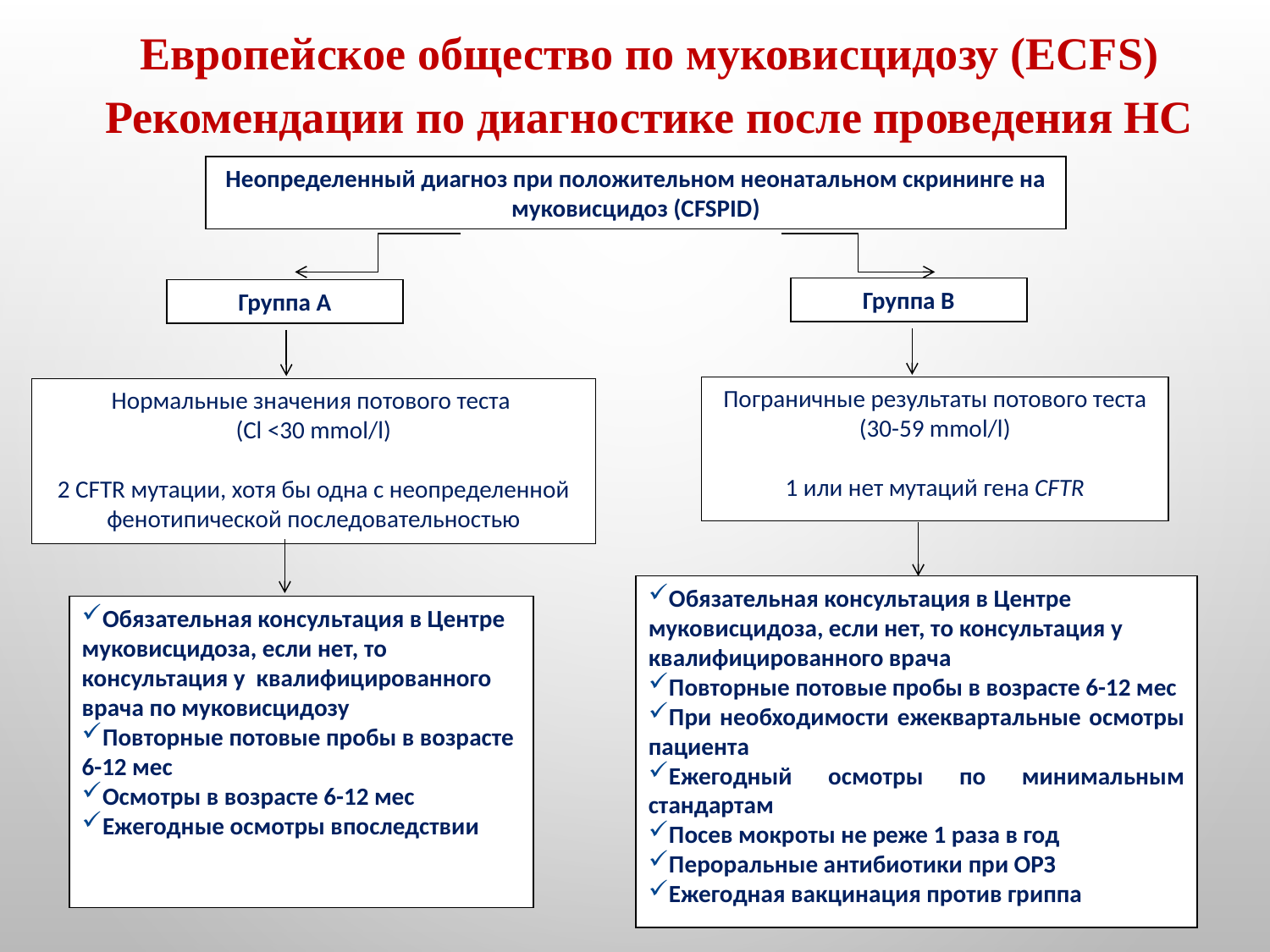

Европейское общество по муковисцидозу (ECFS) Рекомендации по диагностике после проведения НС
Неопределенный диагноз при положительном неонатальном скрининге на муковисцидоз (CFSPID)
Группа B
Группа A
Пограничные результаты потового теста (30-59 mmol/l)

1 или нет мутаций гена CFTR
Нормальные значения потового теста
(Cl <30 mmol/l)

2 CFTR мутации, хотя бы одна с неопределенной фенотипической последовательностью
Обязательная консультация в Центре муковисцидоза, если нет, то консультация у  квалифицированного врача
Повторные потовые пробы в возрасте 6-12 мес
При необходимости ежеквартальные осмотры пациента
Ежегодный осмотры по минимальным стандартам
Посев мокроты не реже 1 раза в год
Пероральные антибиотики при ОРЗ
Ежегодная вакцинация против гриппа
Обязательная консультация в Центре муковисцидоза, если нет, то консультация у  квалифицированного врача по муковисцидозу
Повторные потовые пробы в возрасте 6-12 мес
Осмотры в возрасте 6-12 мес
Ежегодные осмотры впоследствии